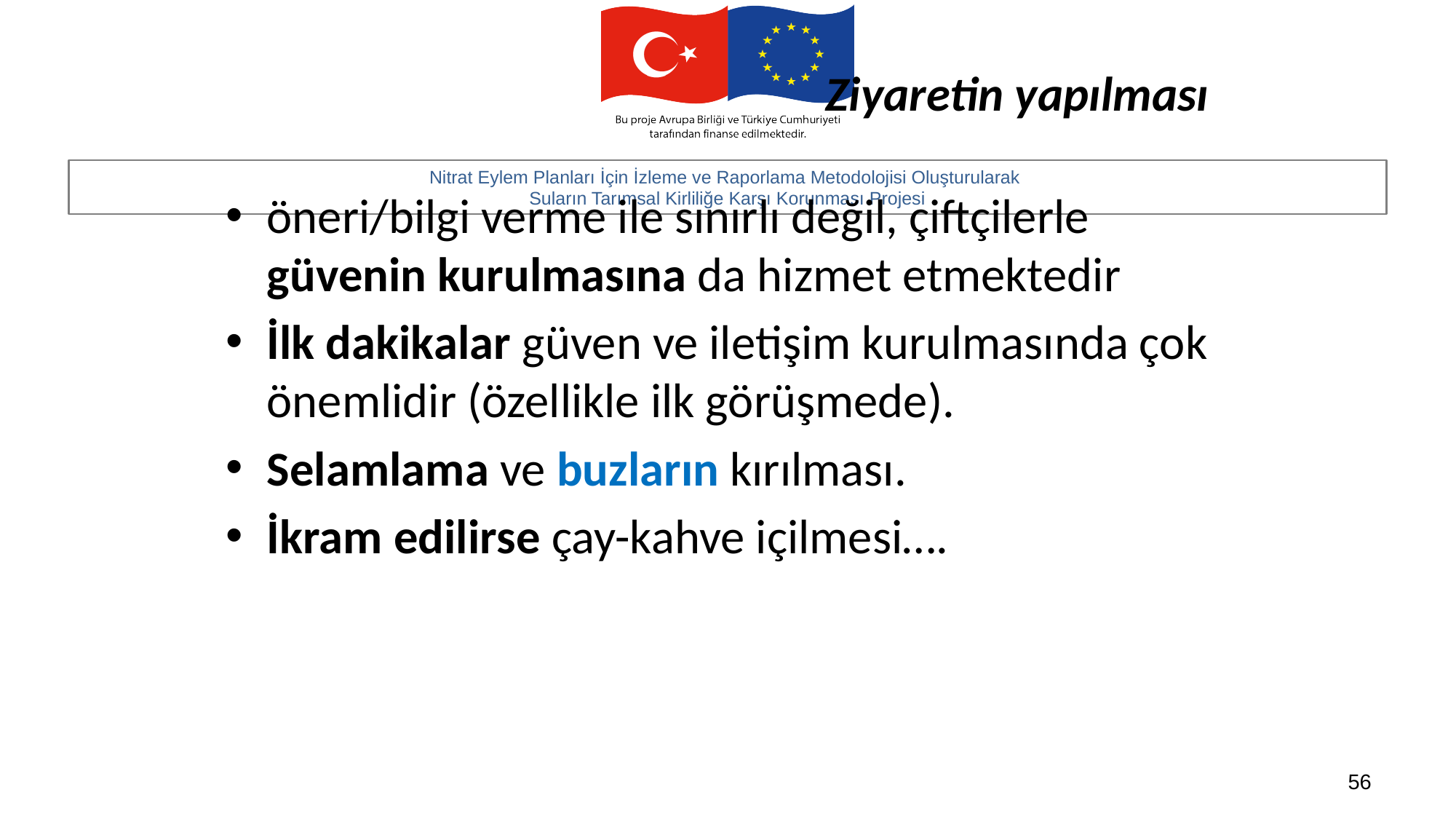

# Ziyaretin yapılması
öneri/bilgi verme ile sınırlı değil, çiftçilerle güvenin kurulmasına da hizmet etmektedir
İlk dakikalar güven ve iletişim kurulmasında çok önemlidir (özellikle ilk görüşmede).
Selamlama ve buzların kırılması.
İkram edilirse çay-kahve içilmesi….
56